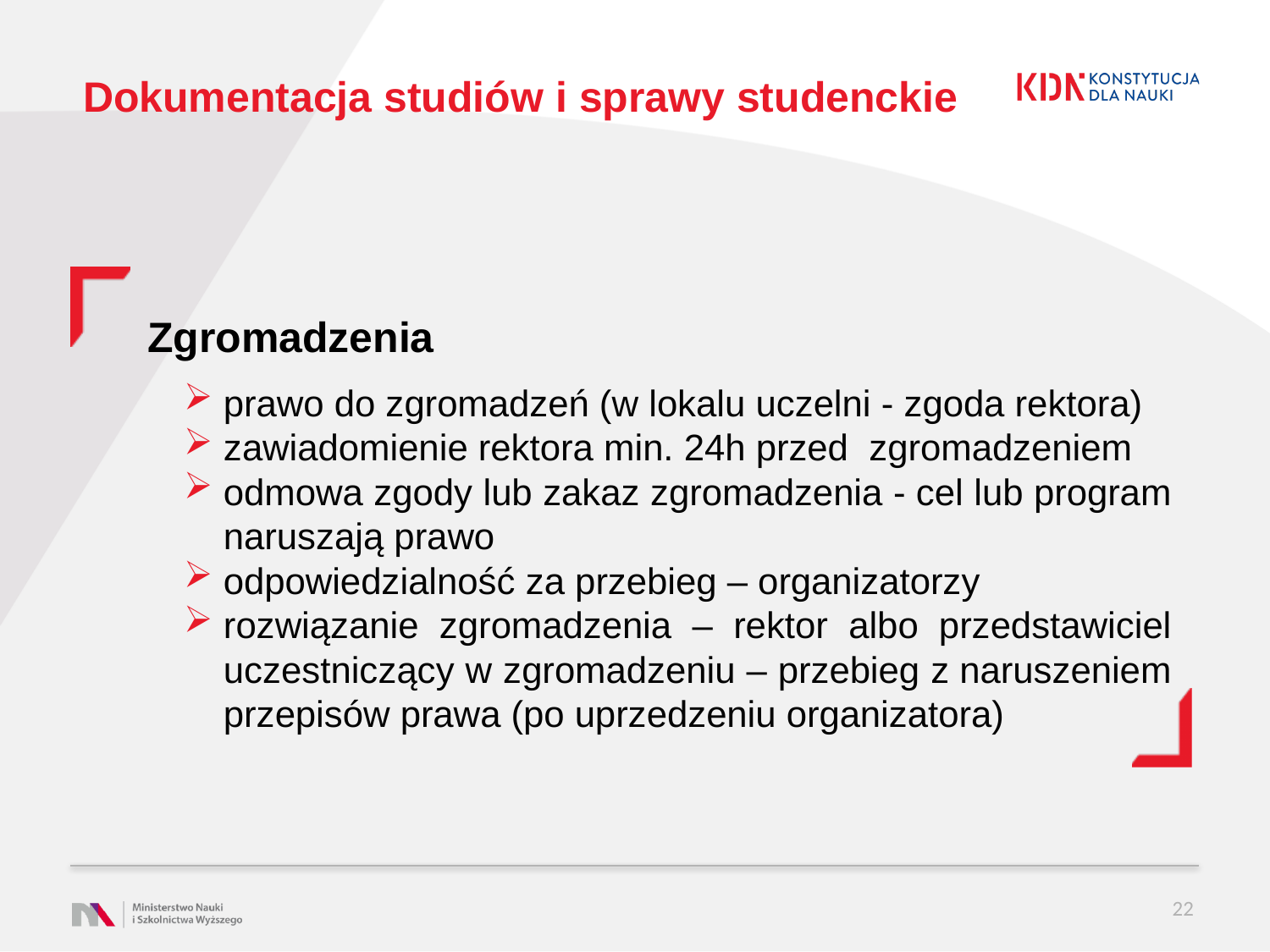

# Dokumentacja studiów i sprawy studenckie
Zgromadzenia
prawo do zgromadzeń (w lokalu uczelni - zgoda rektora)
zawiadomienie rektora min. 24h przed  zgromadzeniem
odmowa zgody lub zakaz zgromadzenia - cel lub program naruszają prawo
odpowiedzialność za przebieg – organizatorzy
rozwiązanie zgromadzenia – rektor albo przedstawiciel uczestniczący w zgromadzeniu – przebieg z naruszeniem przepisów prawa (po uprzedzeniu organizatora)

22